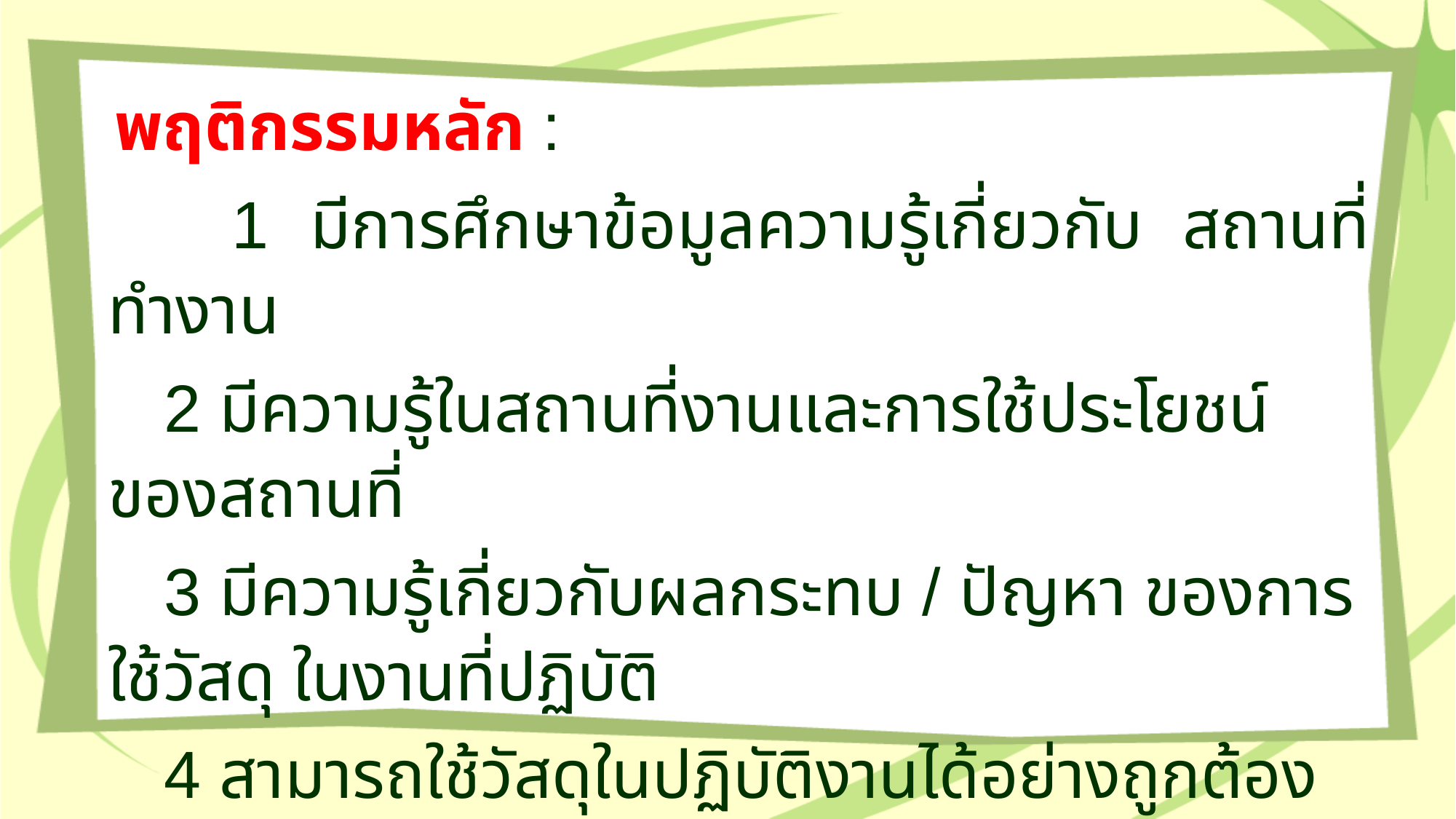

พฤติกรรมหลัก :
   1 มีการศึกษาข้อมูลความรู้เกี่ยวกับ สถานที่ทำงาน
   2 มีความรู้ในสถานที่งานและการใช้ประโยชน์ของสถานที่
   3 มีความรู้เกี่ยวกับผลกระทบ / ปัญหา ของการใช้วัสดุ ในงานที่ปฏิบัติ
   4 สามารถใช้วัสดุในปฏิบัติงานได้อย่างถูกต้อง และมีประสิทธิภาพ
   5 มีความเชี่ยวชาญในบริเวณพื้นที่ทำงาน ที่มีความเหมาะสมกับงาน